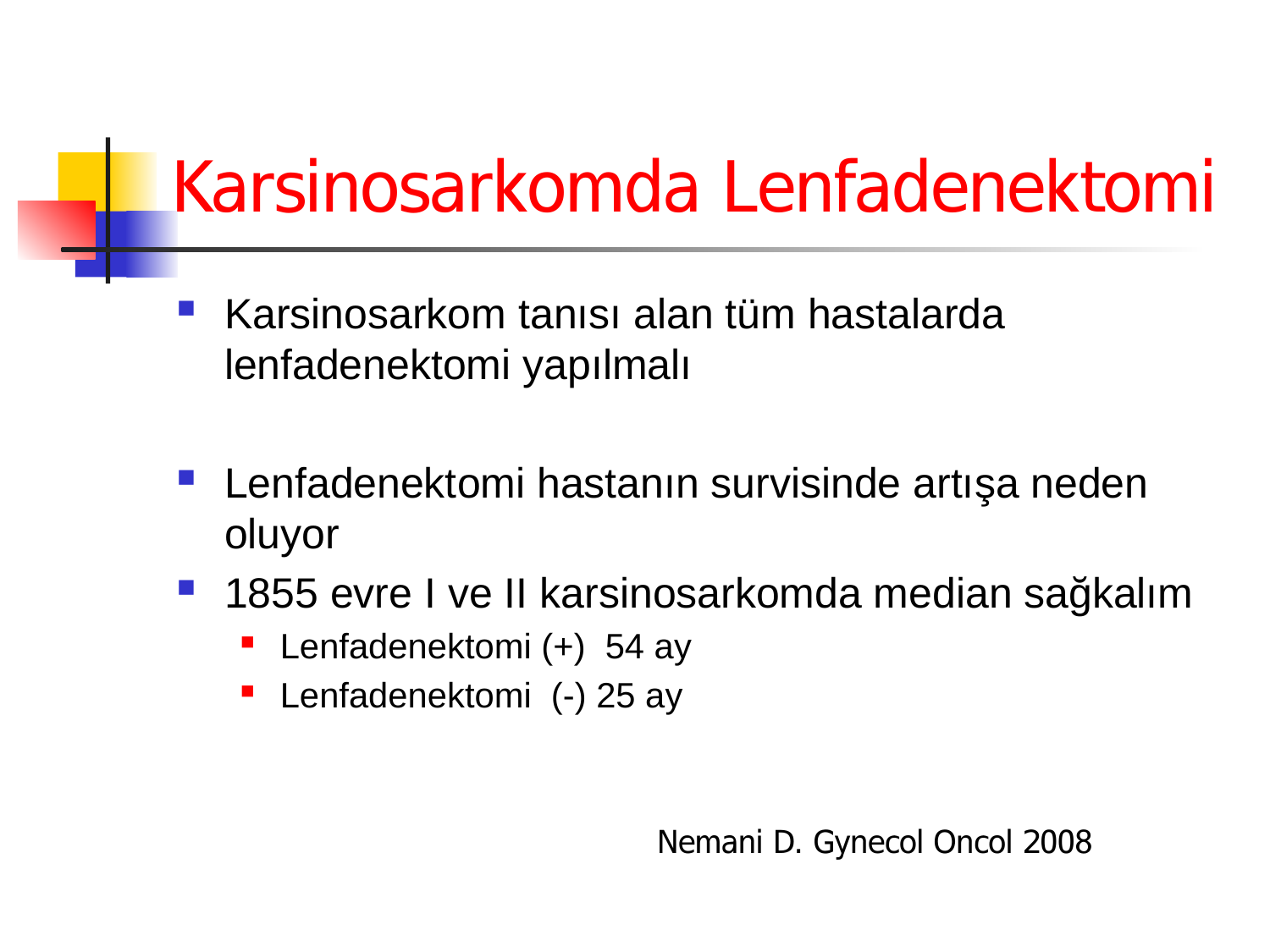

# Karsinosarkomda Lenfadenektomi
Karsinosarkom tanısı alan tüm hastalarda lenfadenektomi yapılmalı

Lenfadenektomi hastanın survisinde artışa neden oluyor
1855 evre I ve II karsinosarkomda median sağkalım
Lenfadenektomi (+)  54 ay
Lenfadenektomi  (-) 25 ay

Nemani D. Gynecol Oncol 2008